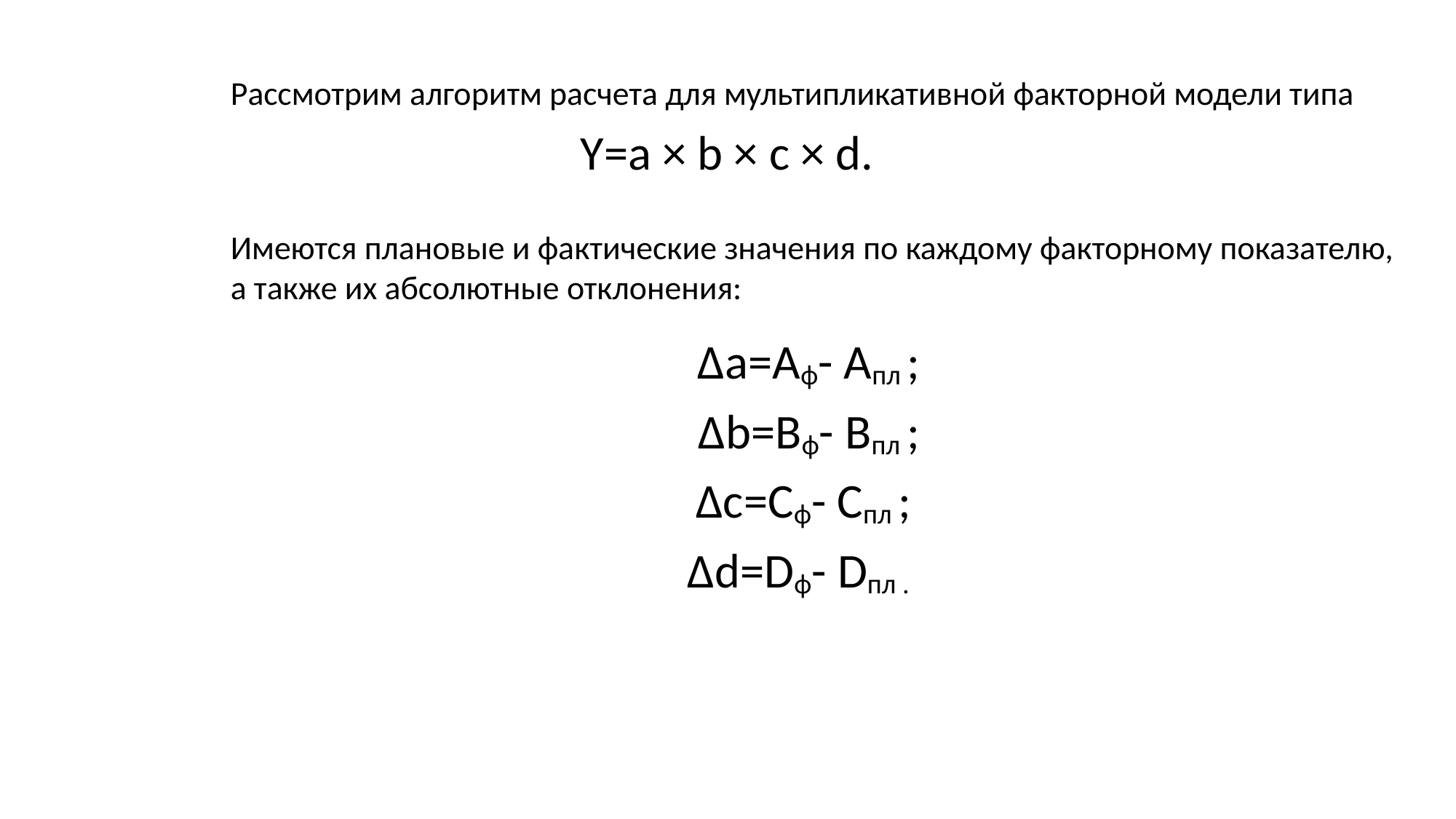

Рассмотрим алгоритм расчета для мультипликативной факторной модели типа
Y=a × b × c × d.
Имеются плановые и фактические значения по каждому факторному показателю, а также их абсолютные отклонения:
Δa=Aф- Апл ;
Δb=Bф- Bпл ;
Δc=Cф- Cпл ;
Δd=Dф- Dпл .